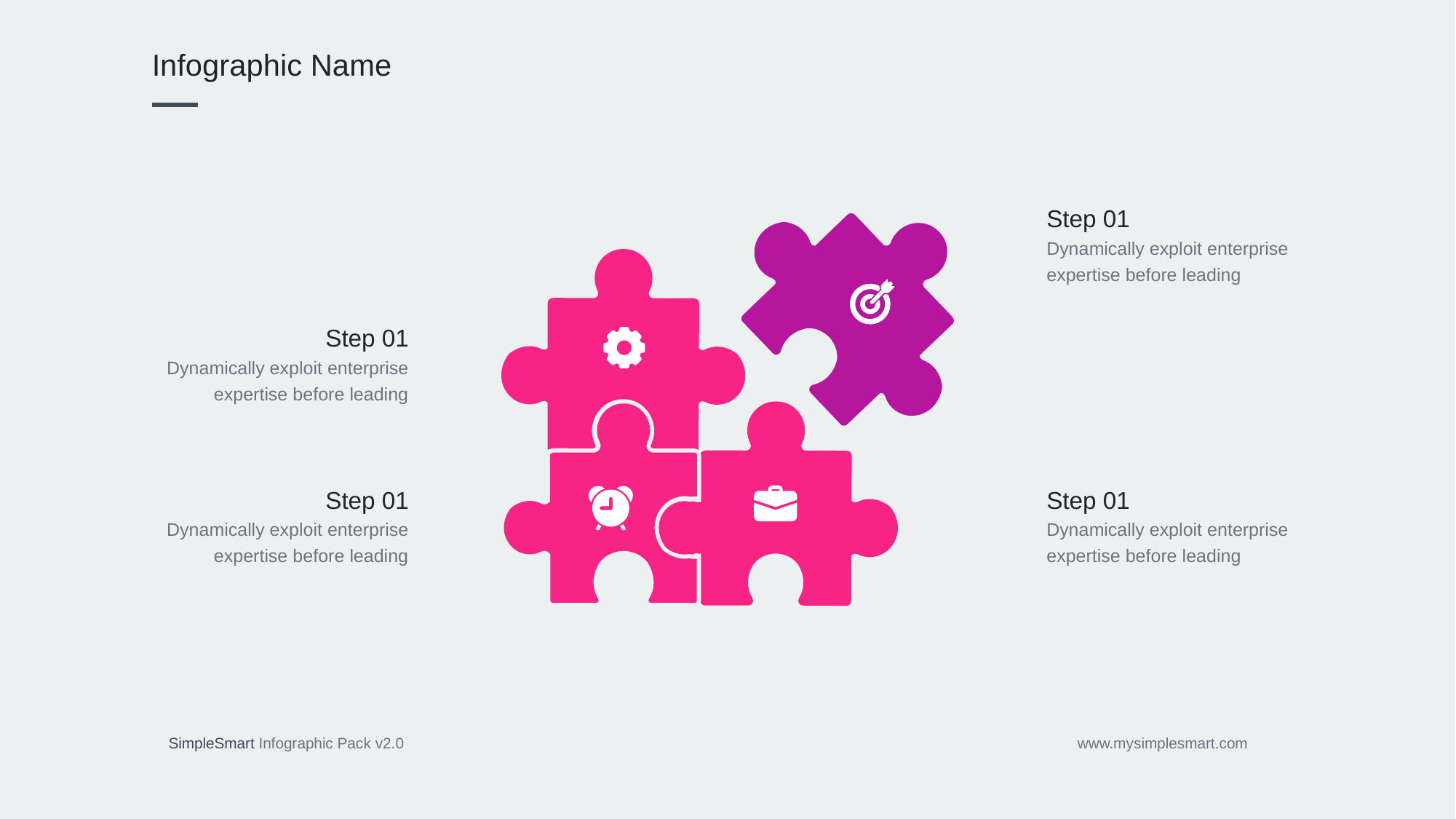

Infographic Name
Step 01
Dynamically exploit enterprise
expertise before leading

Step 01
Dynamically exploit enterprise
expertise before leading

Step 01
Dynamically exploit enterprise
expertise before leading
Step 01
Dynamically exploit enterprise
expertise before leading

24